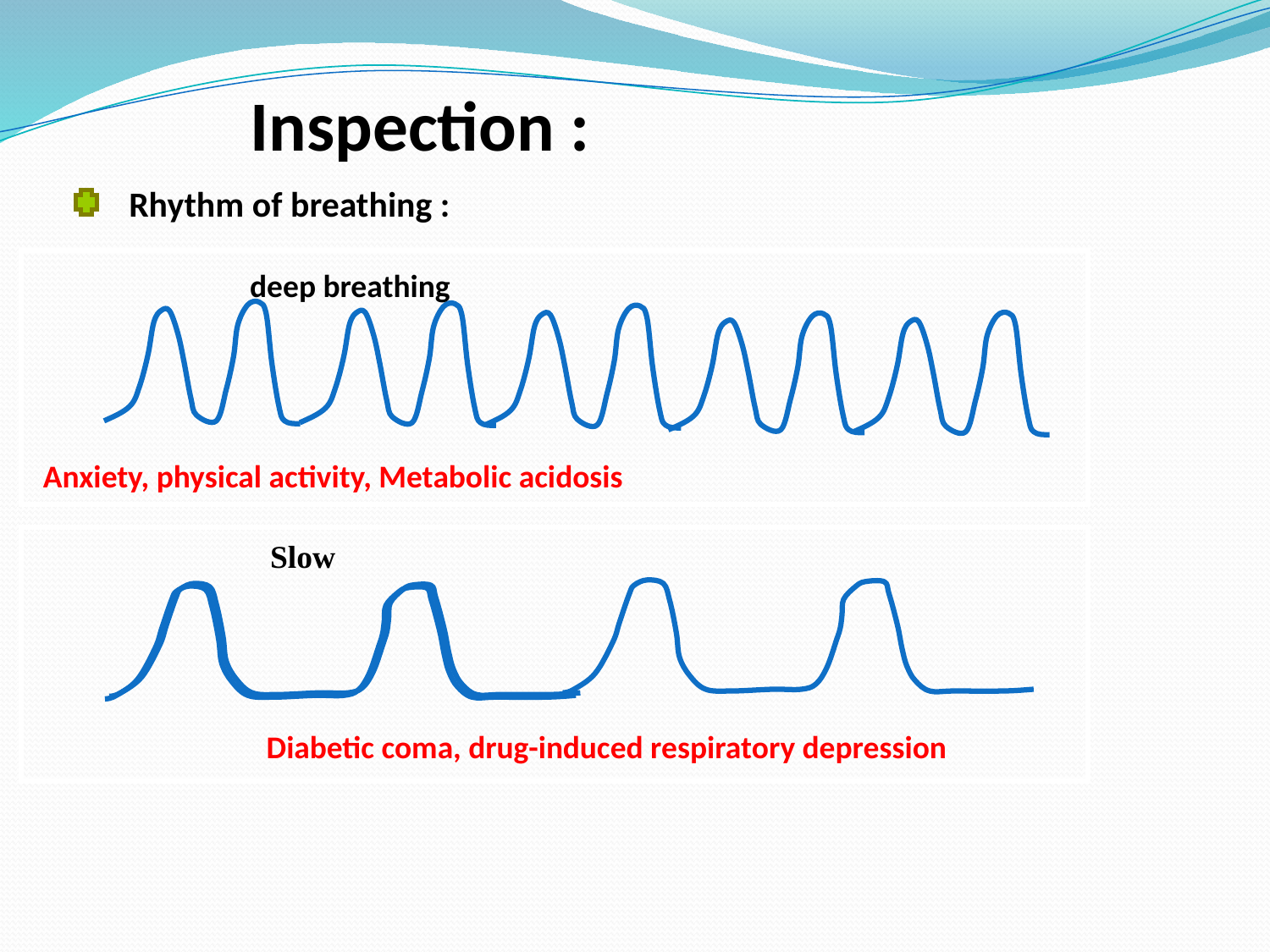

Inspection :
Rhythm of breathing :

deep breathing

Anxiety, physical activity, Metabolic acidosis

Slow

Diabetic coma, drug-induced respiratory depression